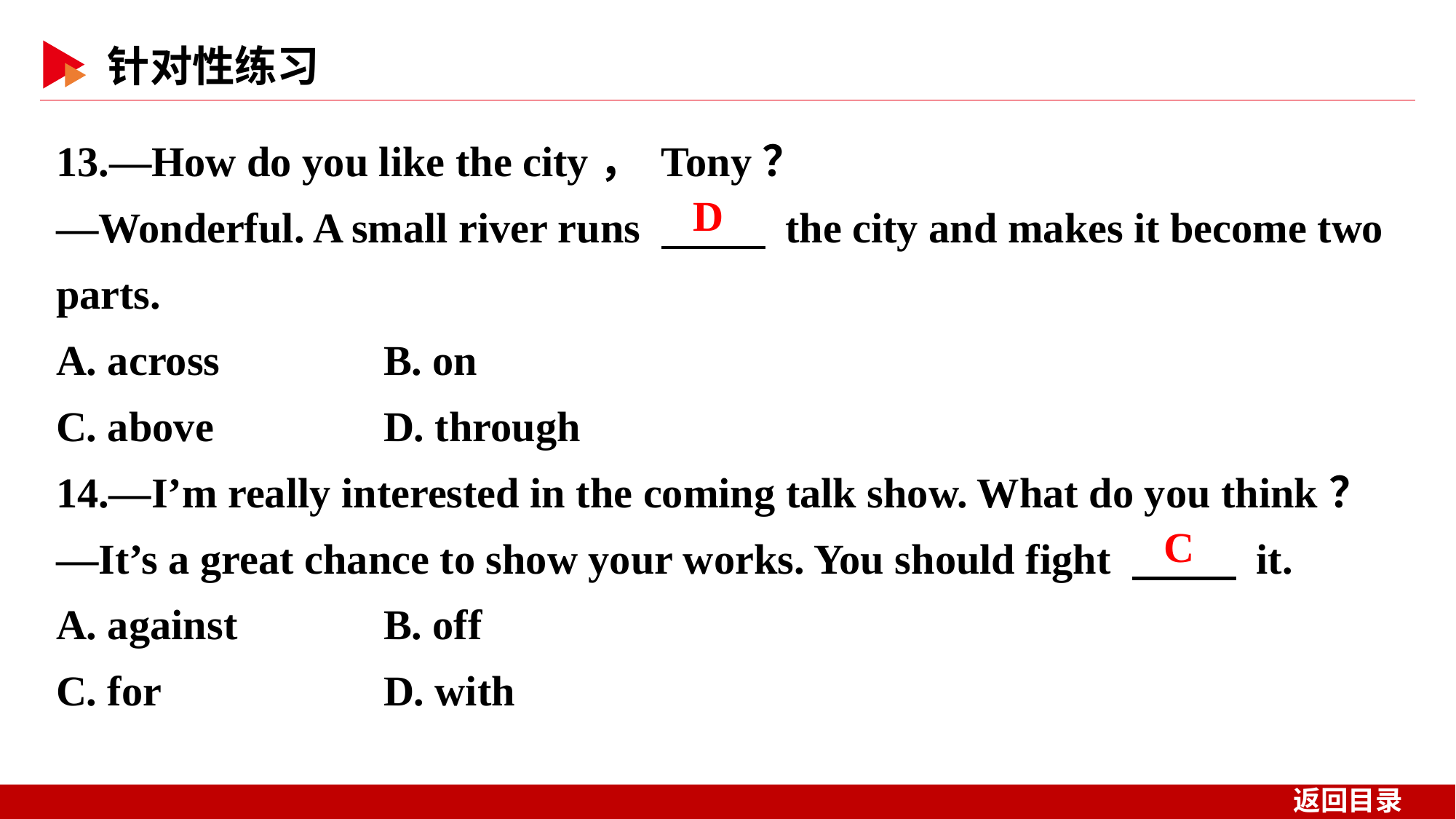

13.—How do you like the city， Tony？
—Wonderful. A small river runs 　  　 the city and makes it become two parts.
A. across            	B. on
C. above           	D. through
14.—I’m really interested in the coming talk show. What do you think？
—It’s a great chance to show your works. You should fight 　  　 it.
A. against         	B. off
C. for                	D. with
D
C